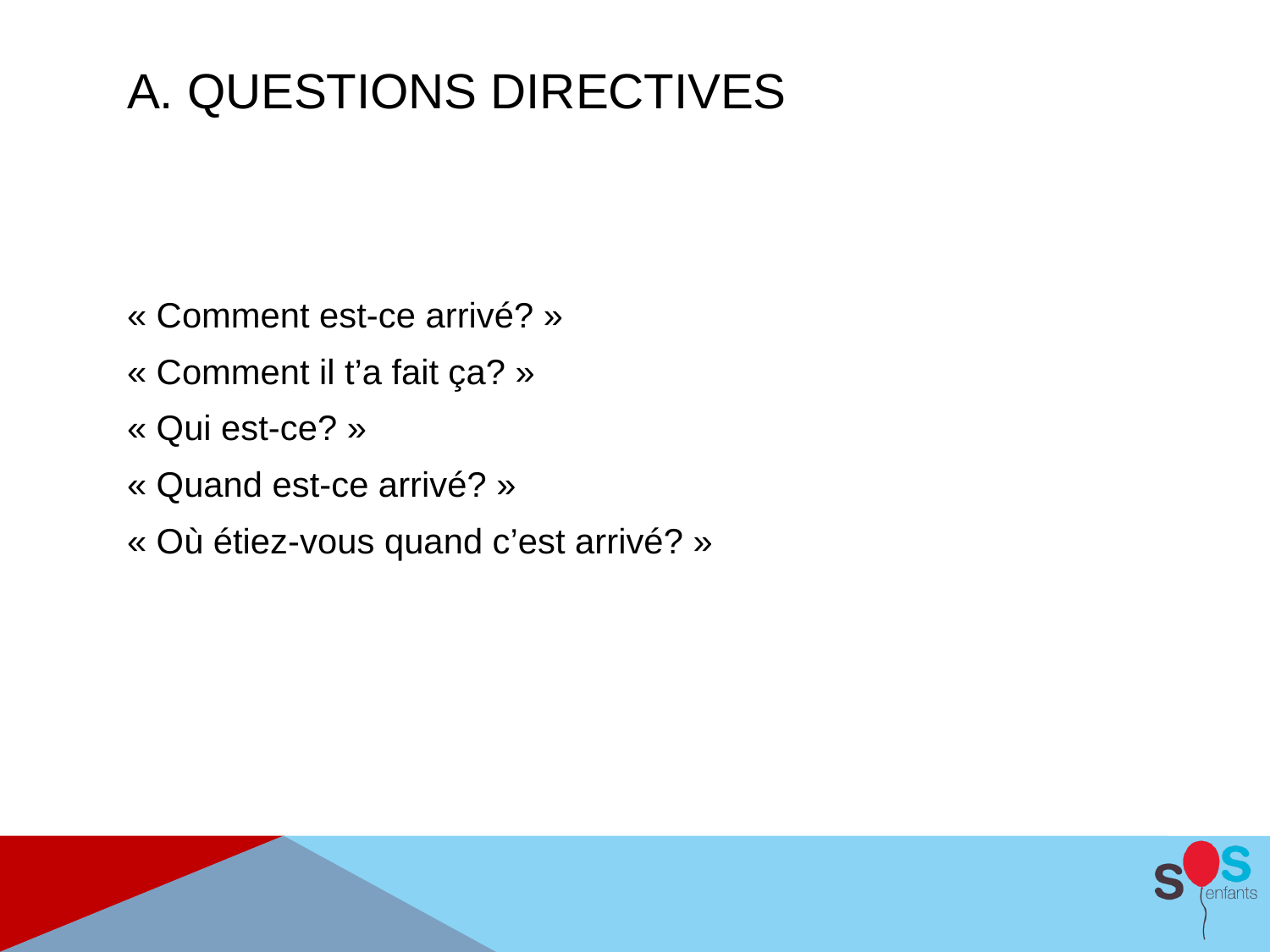

# a. Questions directives
« Comment est-ce arrivé? »
« Comment il t’a fait ça? »
« Qui est-ce? »
« Quand est-ce arrivé? »
« Où étiez-vous quand c’est arrivé? »